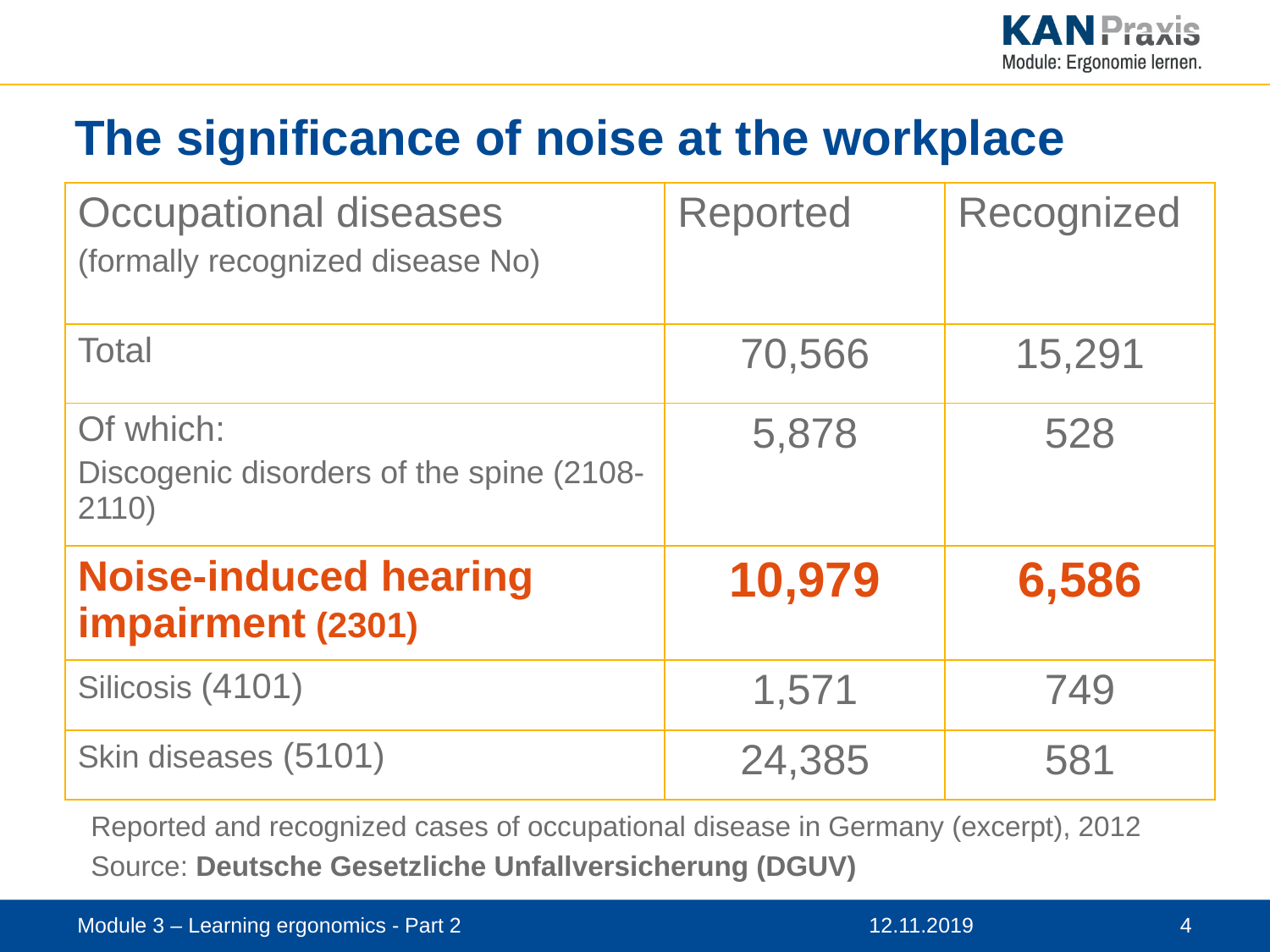

# The significance of noise at the workplace
| Occupational diseases (formally recognized disease No) | Reported | Recognized |
| --- | --- | --- |
| Total | 70,566 | 15,291 |
| Of which: Discogenic disorders of the spine (2108-2110) | 5,878 | 528 |
| Noise-induced hearing impairment (2301) | 10,979 | 6,586 |
| Silicosis (4101) | 1,571 | 749 |
| Skin diseases (5101) | 24,385 | 581 |
Reported and recognized cases of occupational disease in Germany (excerpt), 2012
Source: Deutsche Gesetzliche Unfallversicherung (DGUV)
Module 3 – Learning ergonomics - Part 2
12.11.2019
4